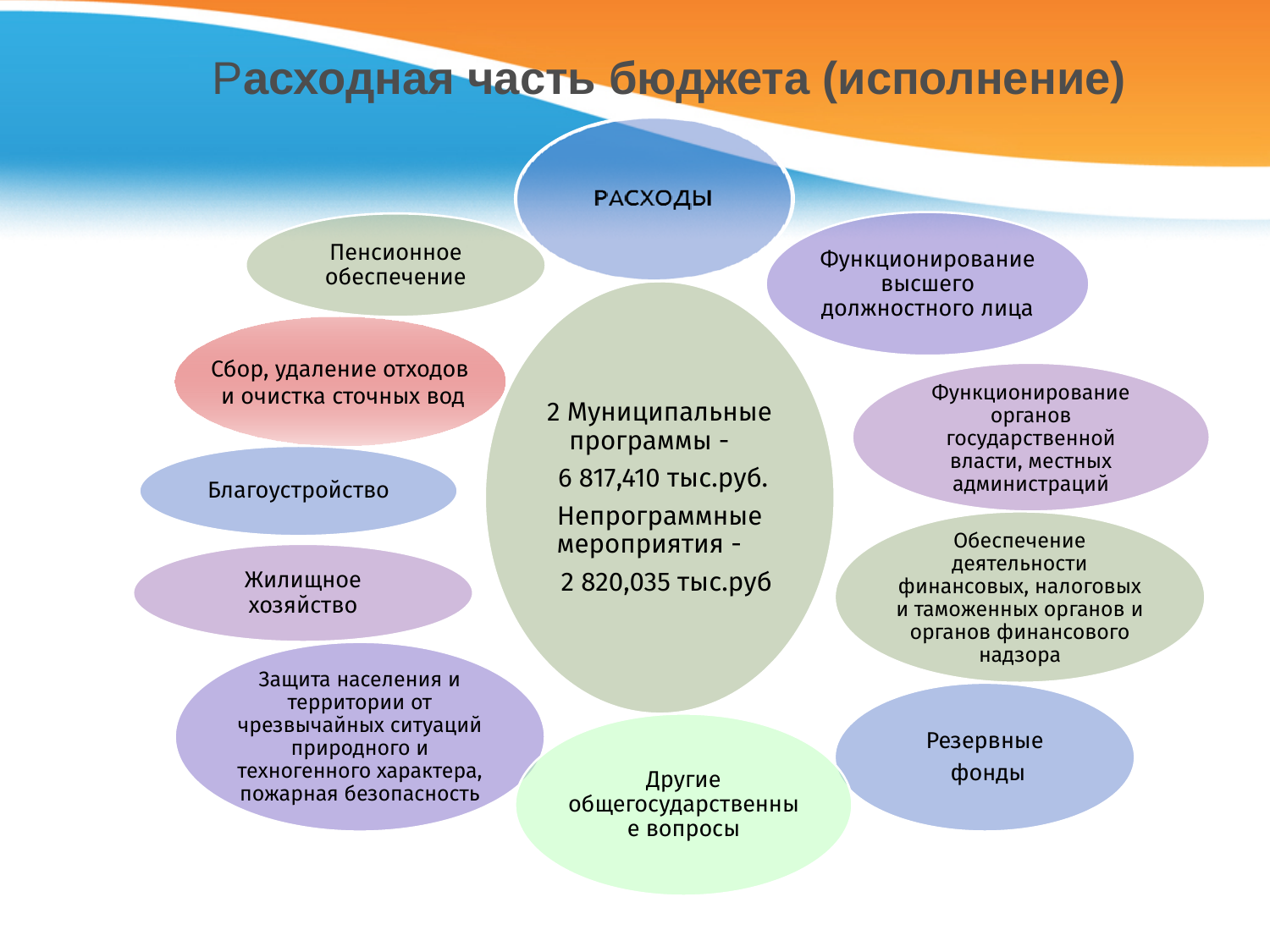

# Расходная часть бюджета (исполнение)

Функционирование высшего должностного лица

Пенсионное обеспечение
2 Муниципальные программы -
 6 817,410 тыс.руб.
Непрограммные мероприятия -
  2 820,035 тыс.руб

Функционирование органов государственной власти, местных администраций

Благоустройство

Обеспечение деятельности финансовых, налоговых и таможенных органов и органов финансового надзора

Жилищное хозяйство
Защита населения и территории от чрезвычайных ситуаций природного и техногенного характера, пожарная безопасность
Резервные
 фонды
Другие общегосударственные вопросы
Сбор, удаление отходов
 и очистка сточных вод